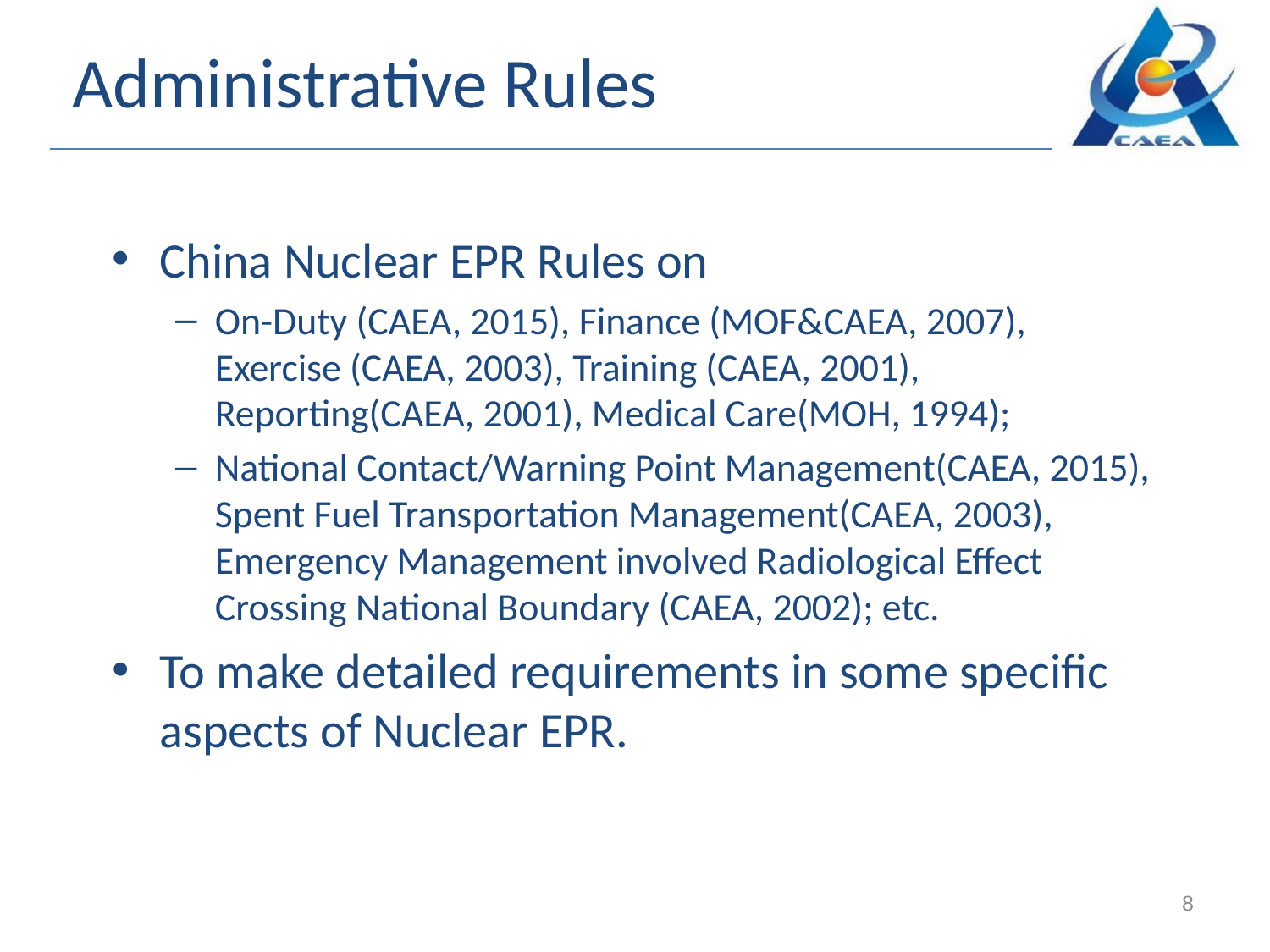

# Administrative Rules
China Nuclear EPR Rules on
On-Duty (CAEA, 2015), Finance (MOF&CAEA, 2007),
Exercise (CAEA, 2003), Training (CAEA, 2001), Reporting(CAEA, 2001), Medical Care(MOH, 1994);
National Contact/Warning Point Management(CAEA, 2015),
Spent Fuel Transportation Management(CAEA, 2003),
Emergency Management involved Radiological Effect Crossing National Boundary (CAEA, 2002); etc.
To make detailed requirements in some specific aspects of Nuclear EPR.
8